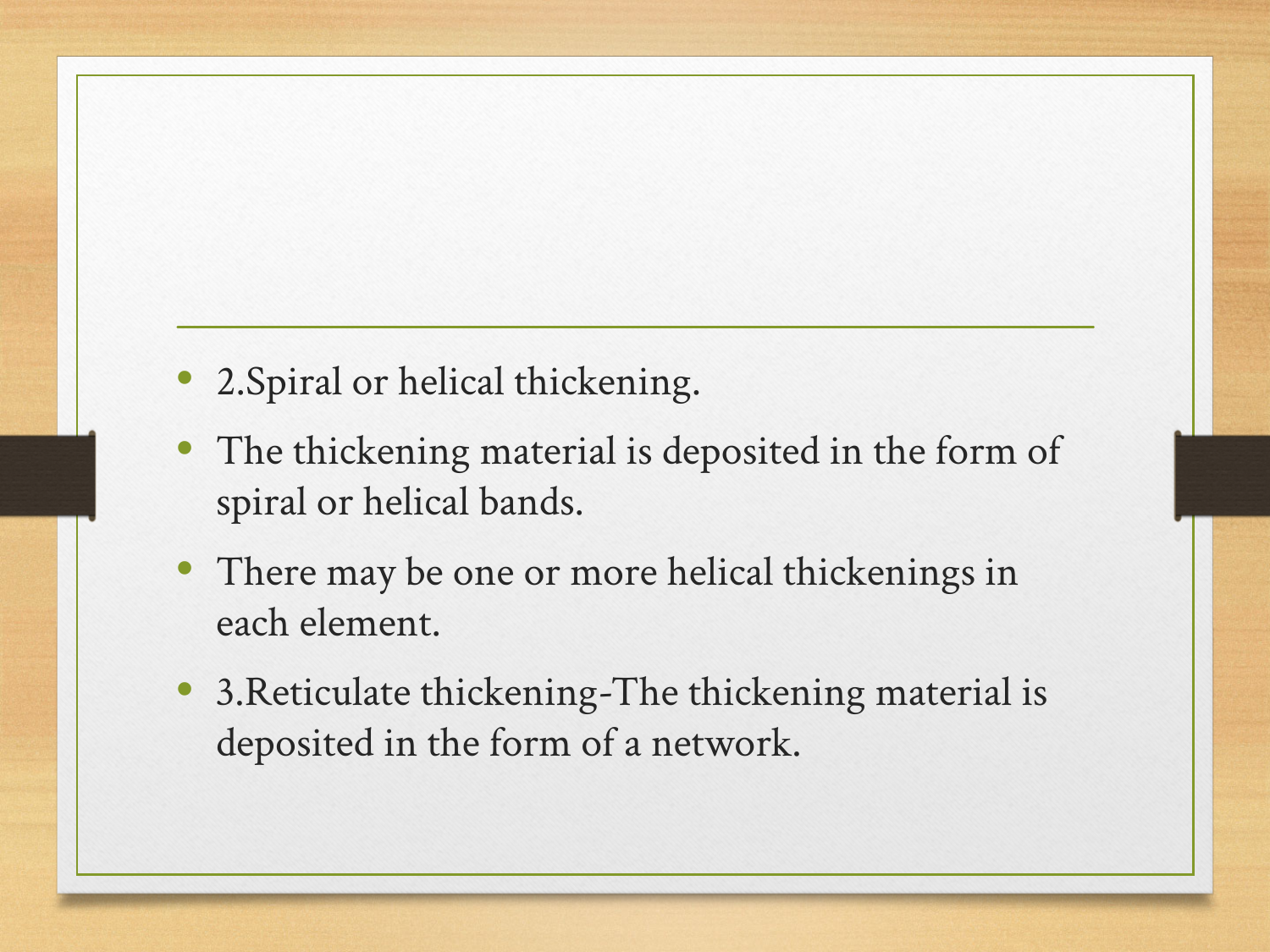

#
2.Spiral or helical thickening.
The thickening material is deposited in the form of spiral or helical bands.
There may be one or more helical thickenings in each element.
3.Reticulate thickening-The thickening material is deposited in the form of a network.